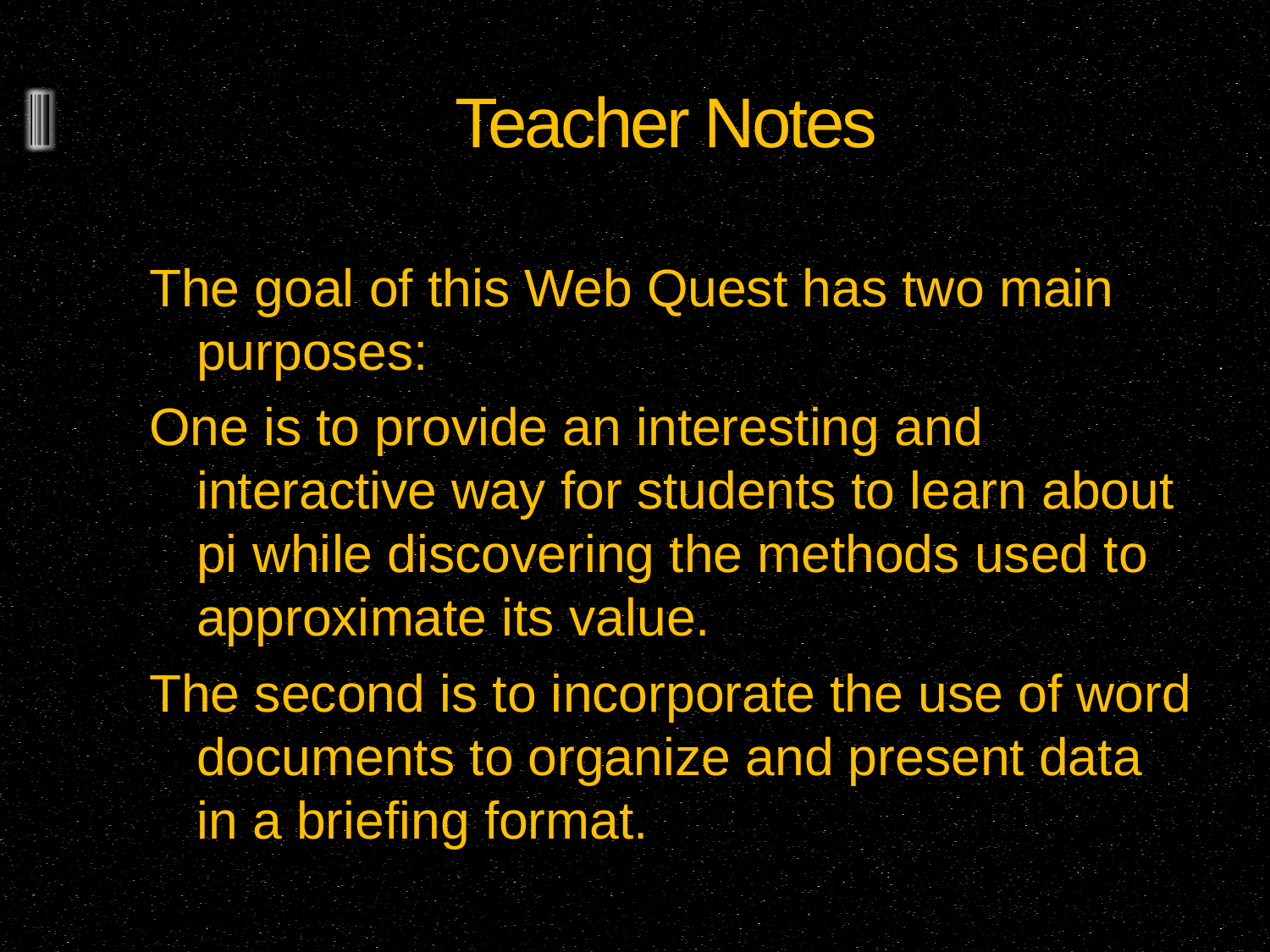

# Teacher Notes
The goal of this Web Quest has two main purposes:
One is to provide an interesting and interactive way for students to learn about pi while discovering the methods used to approximate its value.
The second is to incorporate the use of word documents to organize and present data in a briefing format.